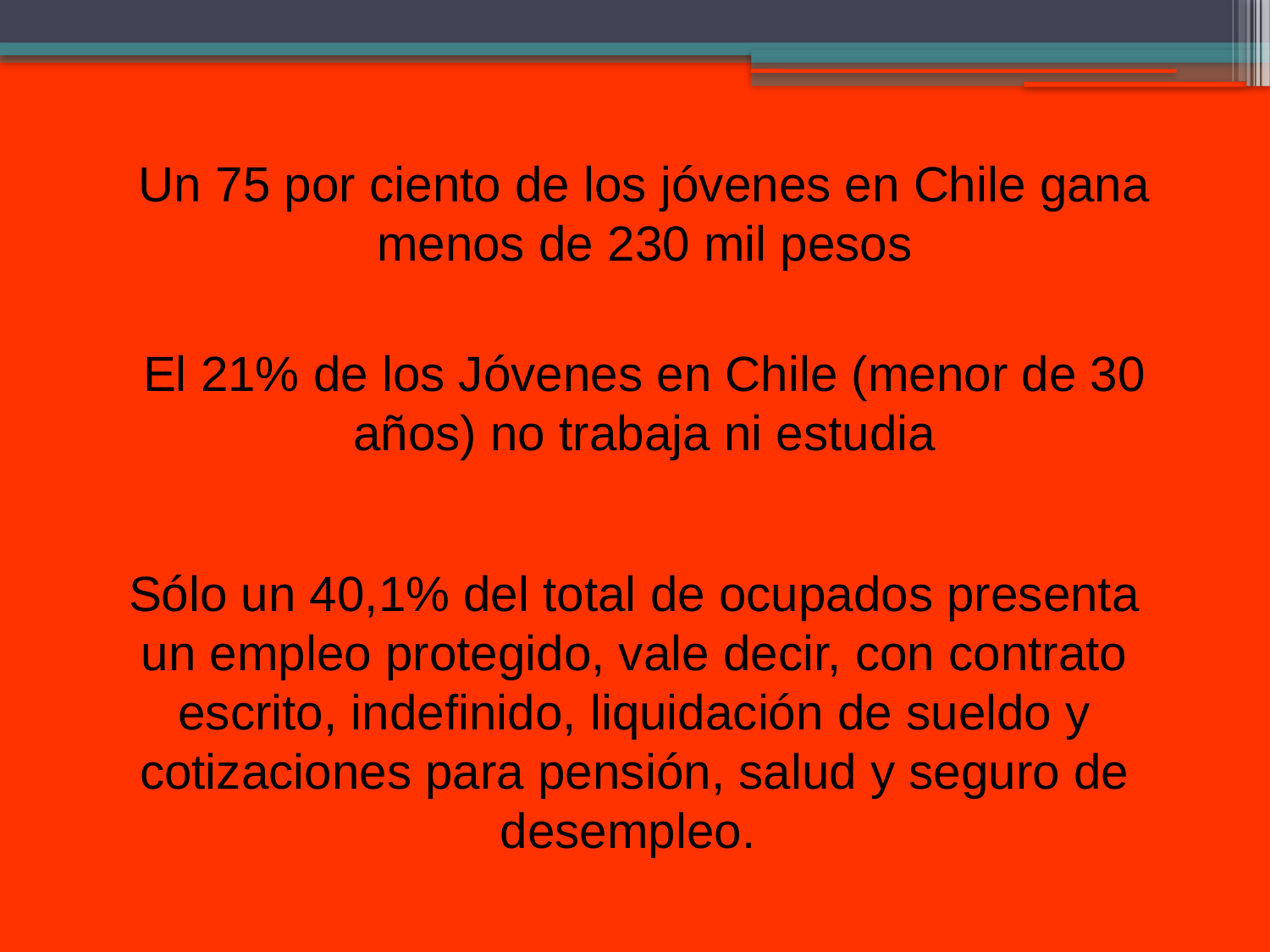

Un 75 por ciento de los jóvenes en Chile gana menos de 230 mil pesos
El 21% de los Jóvenes en Chile (menor de 30 años) no trabaja ni estudia
Sólo un 40,1% del total de ocupados presenta un empleo protegido, vale decir, con contrato escrito, indefinido, liquidación de sueldo y cotizaciones para pensión, salud y seguro de desempleo.